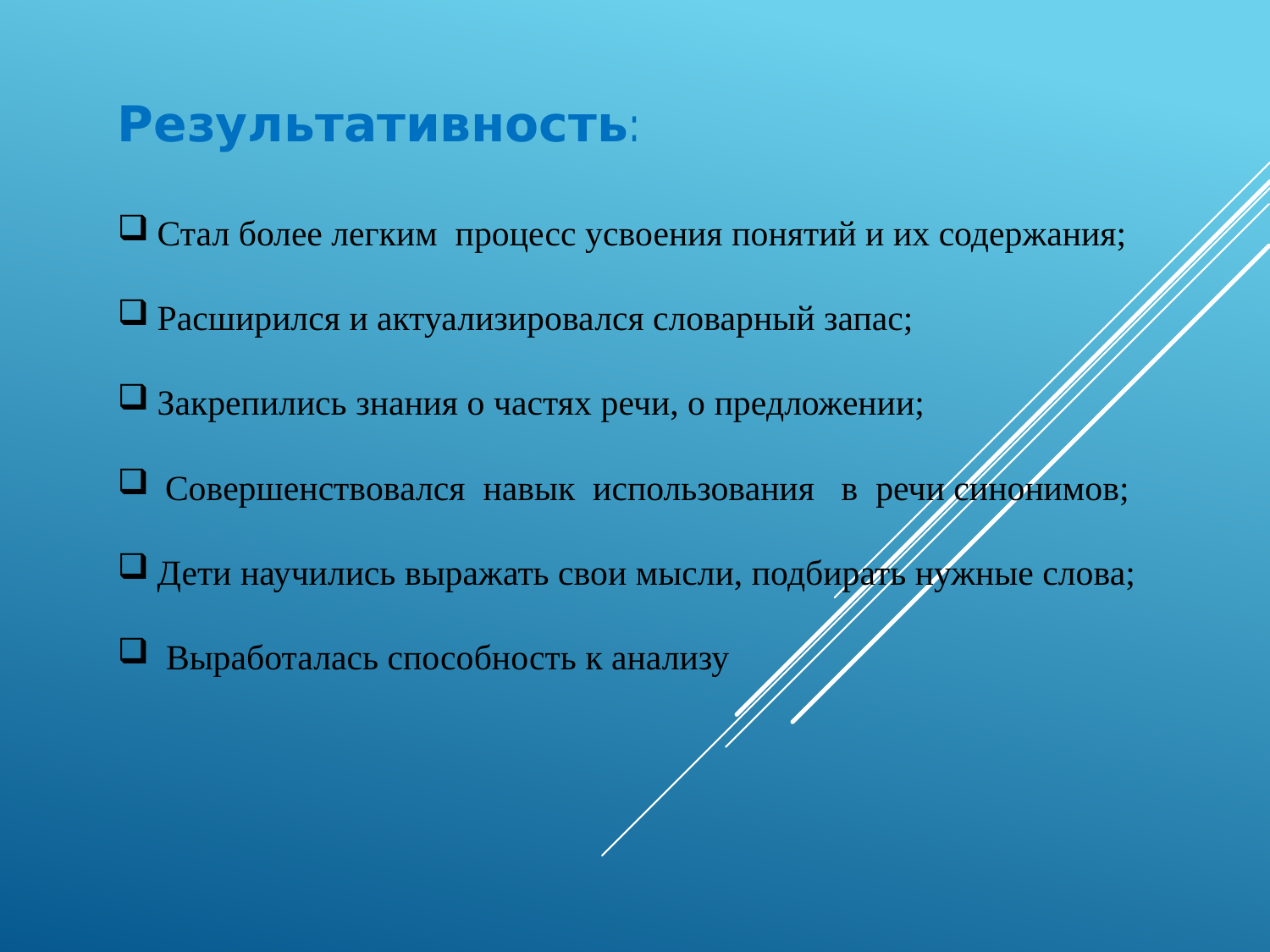

Результативность:

Стал более легким  процесс усвоения понятий и их содержания;

Расширился и актуализировался словарный запас;

Закрепились знания о частях речи, о предложении;

Совершенствовался  навык  использования   в  речи синонимов;

Дети научились выражать свои мысли, подбирать нужные слова;

 Выработалась способность к анализу